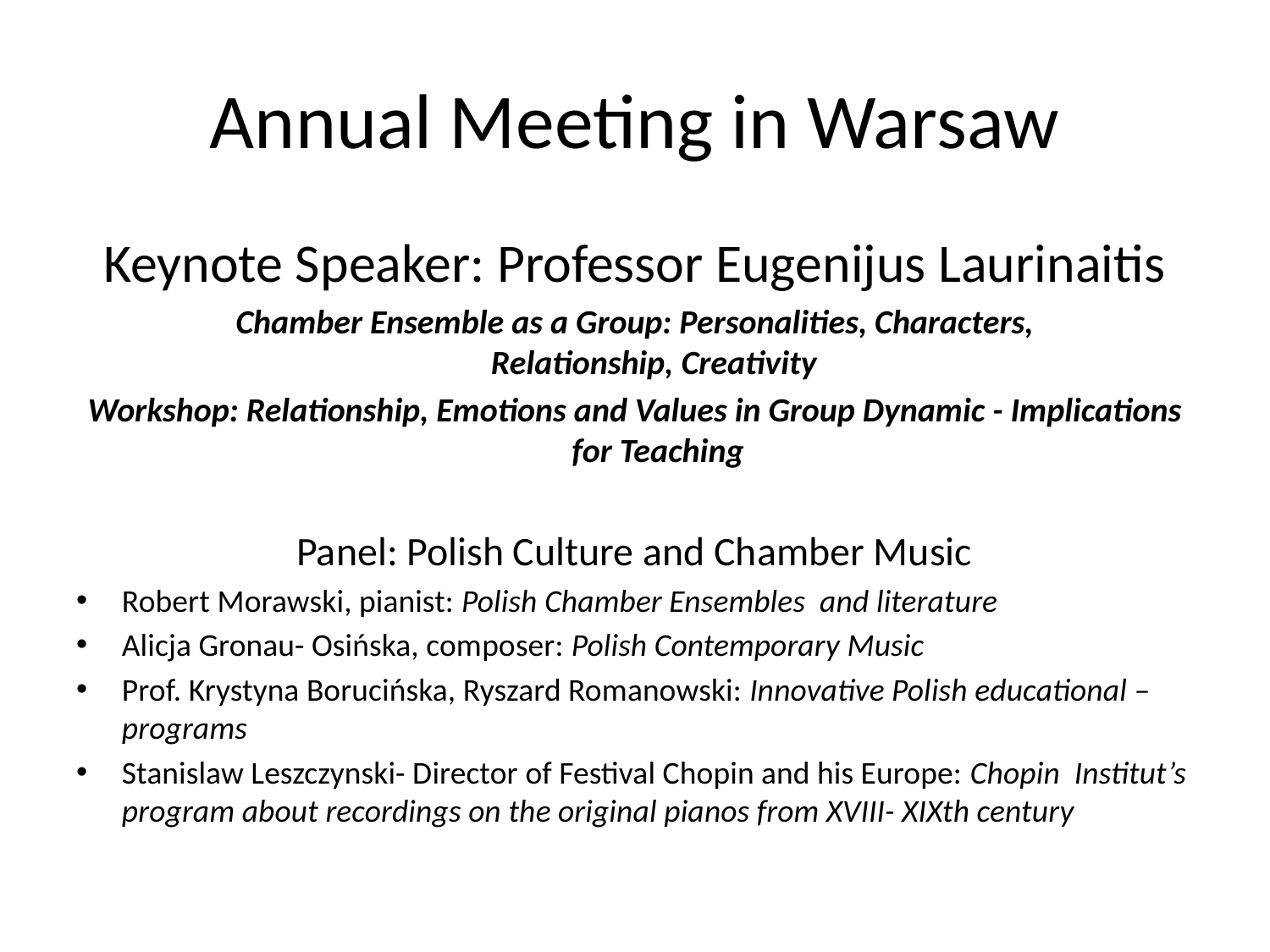

# Annual Meeting in Warsaw
Keynote Speaker: Professor Eugenijus Laurinaitis
Chamber Ensemble as a Group: Personalities, Characters, Relationship, Creativity
Workshop: Relationship, Emotions and Values in Group Dynamic - Implications for Teaching

Panel: Polish Culture and Chamber Music
Robert Morawski, pianist: Polish Chamber Ensembles  and literature
Alicja Gronau- Osińska, composer: Polish Contemporary Music
Prof. Krystyna Borucińska, Ryszard Romanowski: Innovative Polish educational – programs
Stanislaw Leszczynski- Director of Festival Chopin and his Europe: Chopin  Institut’s program about recordings on the original pianos from XVIII- XIXth century